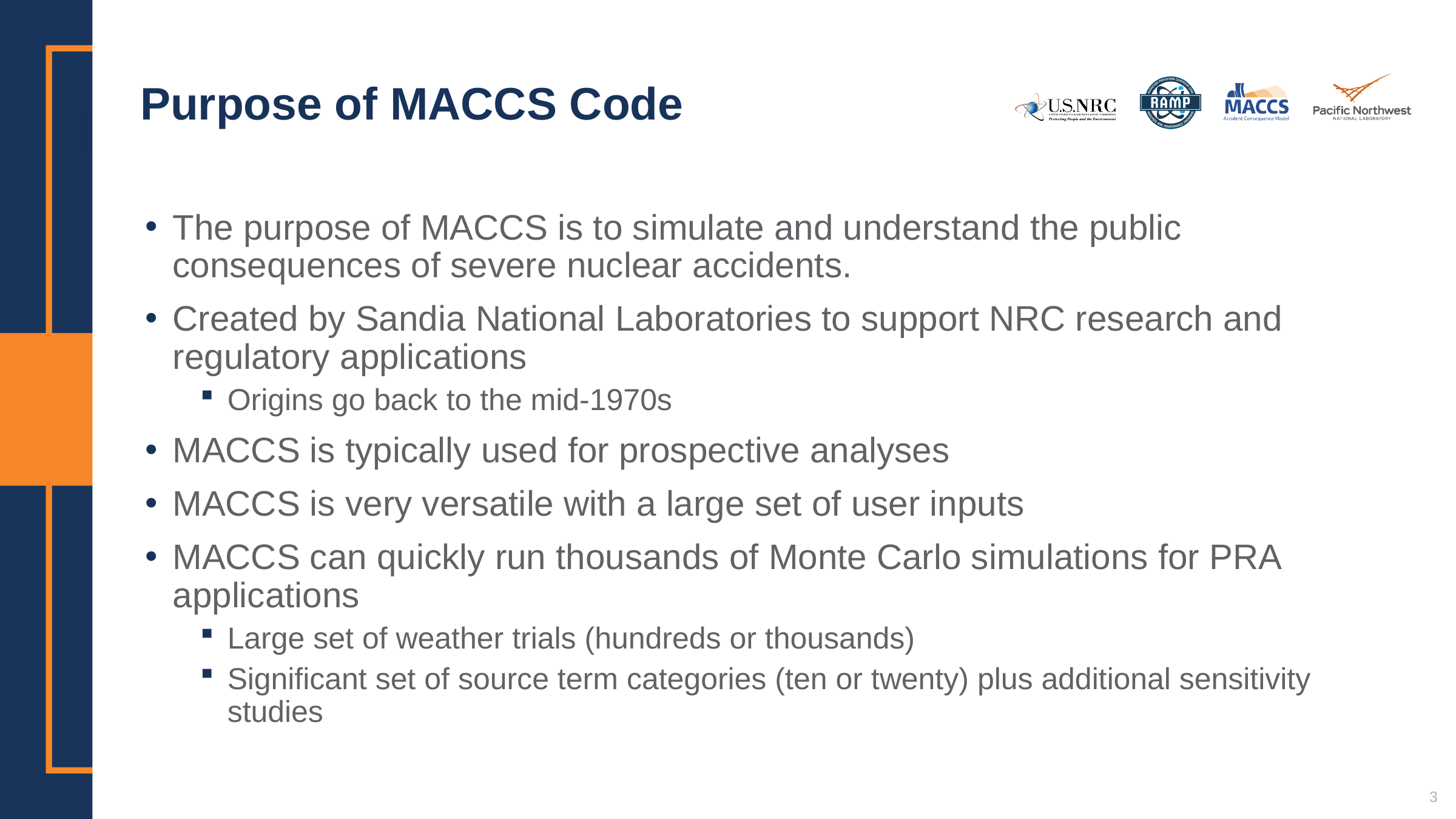

# Purpose of MACCS Code
The purpose of MACCS is to simulate and understand the public consequences of severe nuclear accidents.
Created by Sandia National Laboratories to support NRC research and regulatory applications
Origins go back to the mid-1970s
MACCS is typically used for prospective analyses
MACCS is very versatile with a large set of user inputs
MACCS can quickly run thousands of Monte Carlo simulations for PRA applications
Large set of weather trials (hundreds or thousands)
Significant set of source term categories (ten or twenty) plus additional sensitivity studies

3